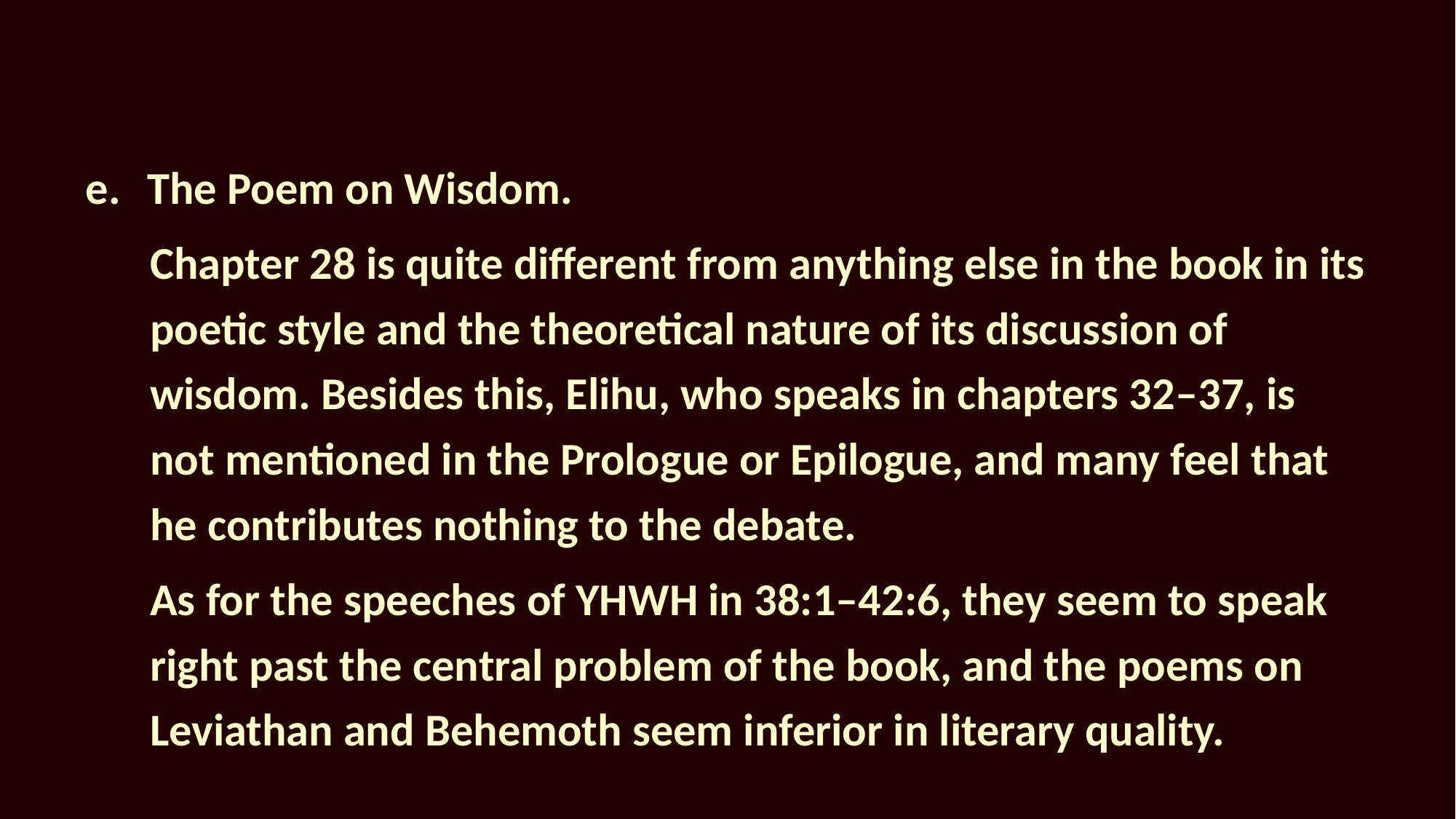

The Poem on Wisdom.
Chapter 28 is quite different from anything else in the book in its poetic style and the theoretical nature of its discussion of wisdom. Besides this, Elihu, who speaks in chapters 32–37, is not mentioned in the Prologue or Epilogue, and many feel that he contributes nothing to the debate.
As for the speeches of YHWH in 38:1–42:6, they seem to speak right past the central problem of the book, and the poems on Leviathan and Behemoth seem inferior in literary quality.